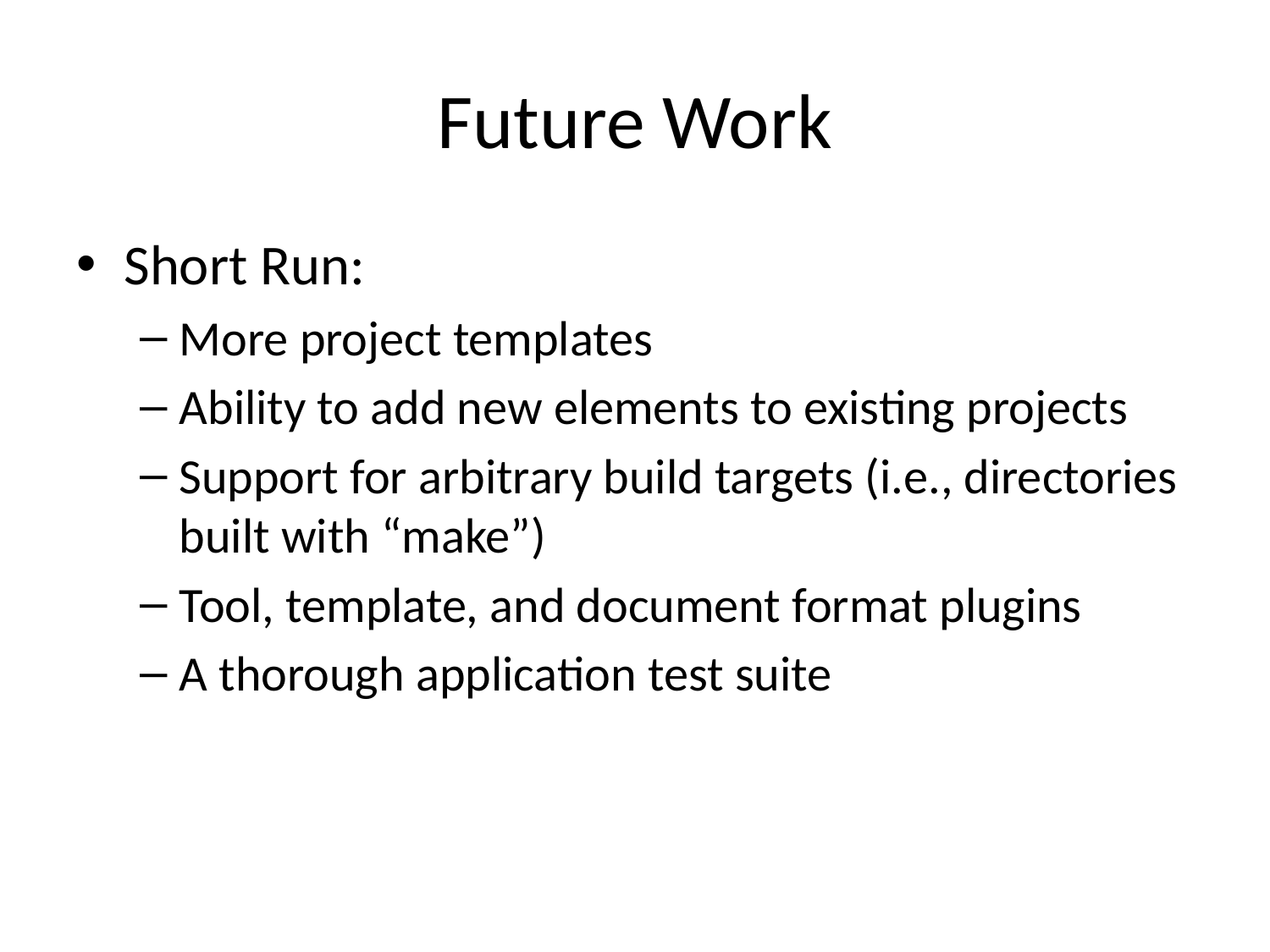

# Future Work
Short Run:
More project templates
Ability to add new elements to existing projects
Support for arbitrary build targets (i.e., directories built with “make”)
Tool, template, and document format plugins
A thorough application test suite